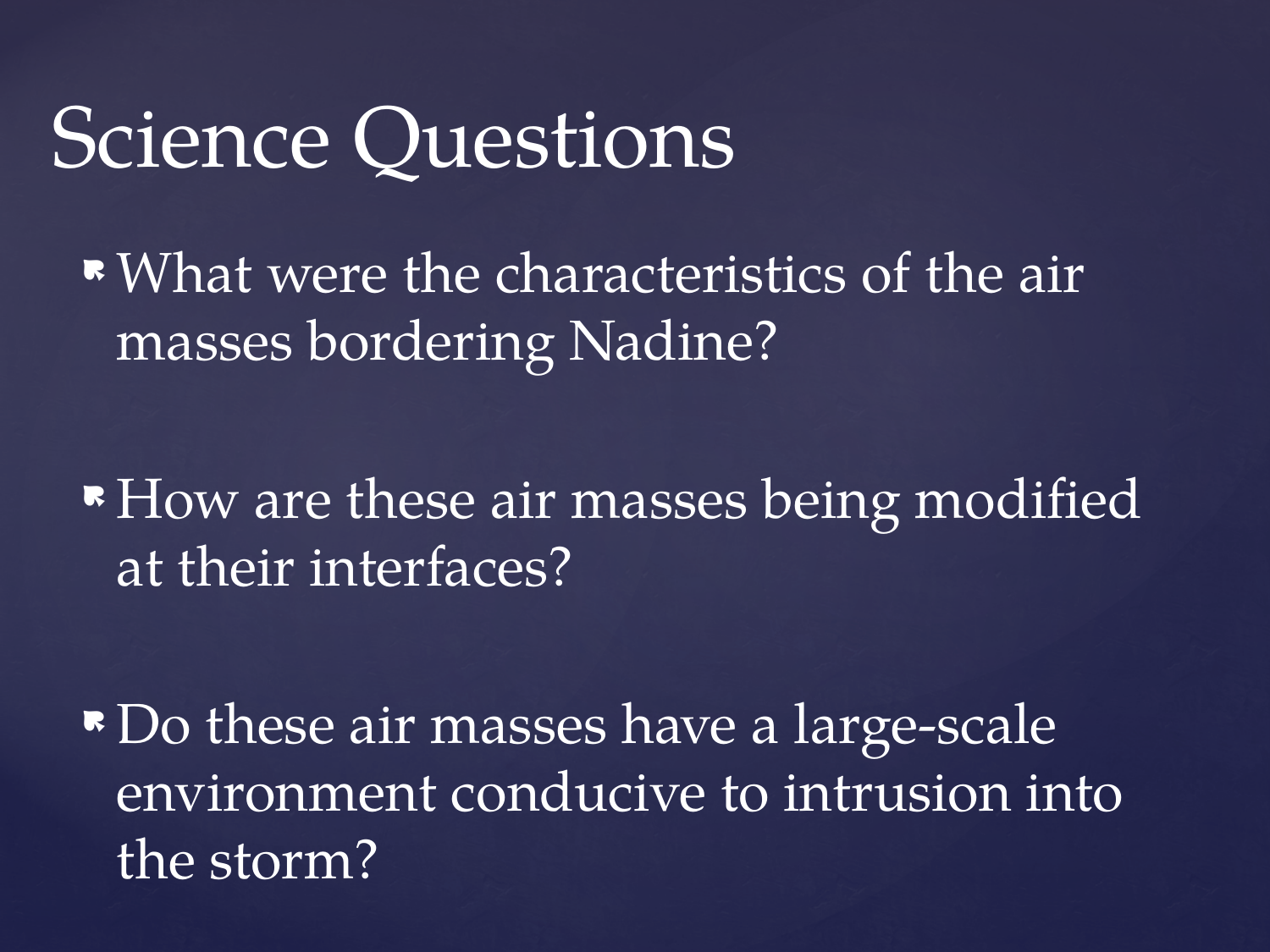

# Science Questions
What were the characteristics of the air masses bordering Nadine?

How are these air masses being modified at their interfaces?

Do these air masses have a large-scale environment conducive to intrusion into the storm?